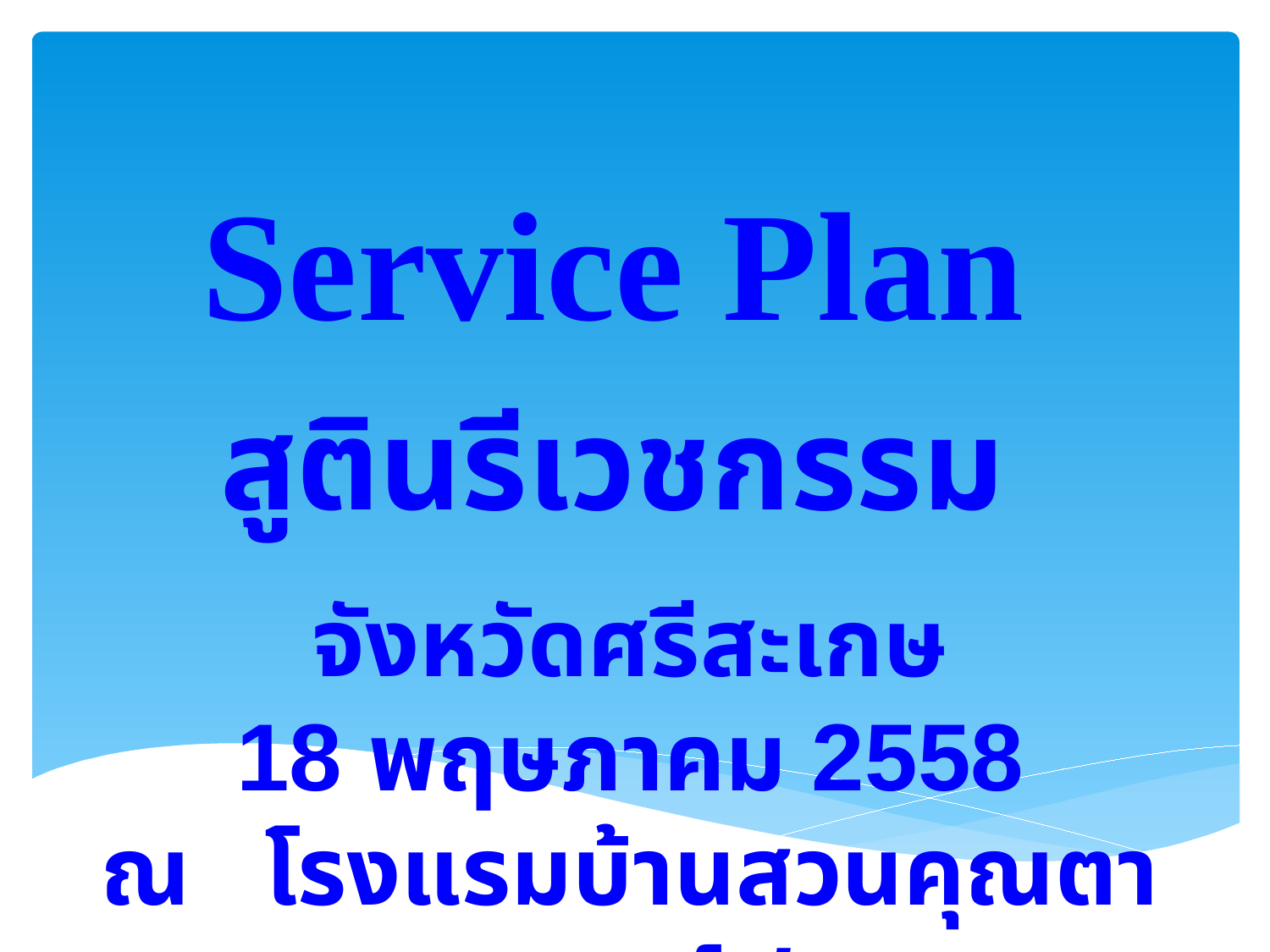

Service Plan

สูตินรีเวชกรรม
จังหวัดศรีสะเกษ
18 พฤษภาคม 2558
ณ   โรงแรมบ้านสวนคุณตา + กอล์ฟ